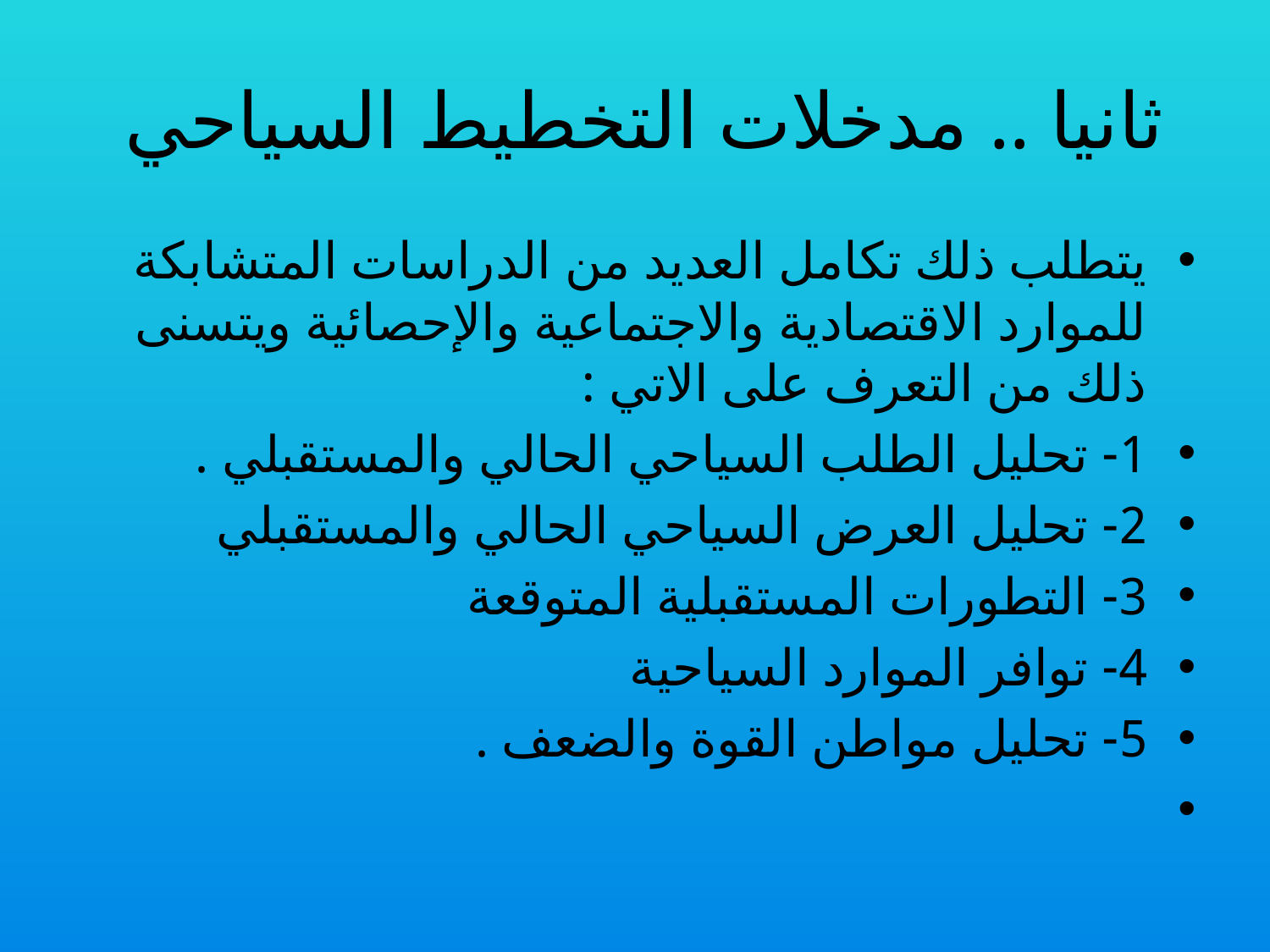

# ثانيا .. مدخلات التخطيط السياحي
يتطلب ذلك تكامل العديد من الدراسات المتشابكة للموارد الاقتصادية والاجتماعية والإحصائية ويتسنى ذلك من التعرف على الاتي :
1- تحليل الطلب السياحي الحالي والمستقبلي .
2- تحليل العرض السياحي الحالي والمستقبلي
3- التطورات المستقبلية المتوقعة
4- توافر الموارد السياحية
5- تحليل مواطن القوة والضعف .